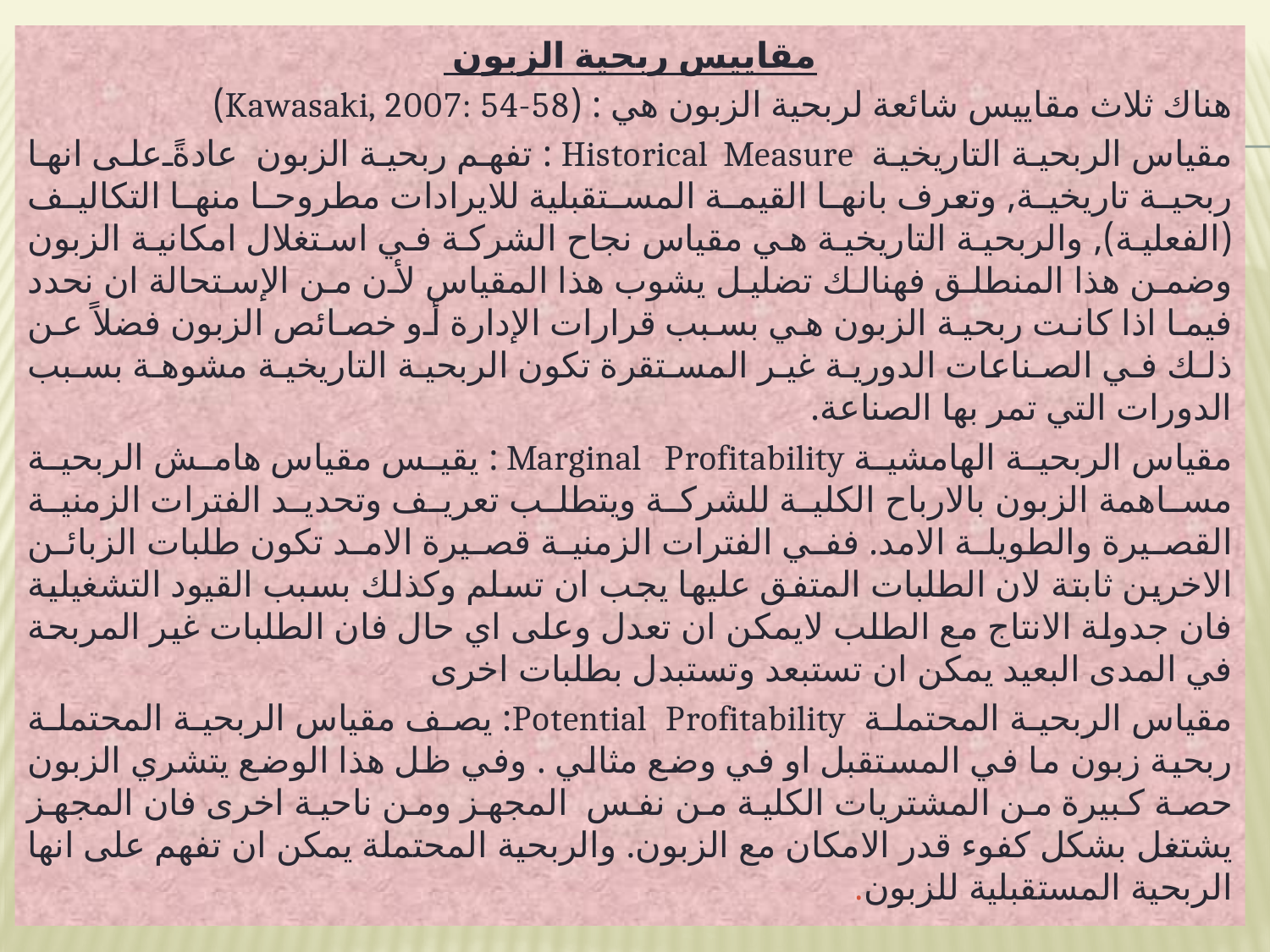

مقاييس ربحية الزبون
هناك ثلاث مقاييس شائعة لربحية الزبون هي : (Kawasaki, 2007: 54-58)
مقياس الربحية التاريخية  Historical Measure : تفهم ربحية الزبون عادةً على انها ربحية تاريخية, وتعرف بانها القيمة المستقبلية للايرادات مطروحا منها التكاليف (الفعلية), والربحية التاريخية هي مقياس نجاح الشركة في استغلال امكانية الزبون وضمن هذا المنطلق فهنالك تضليل يشوب هذا المقياس لأن من الإستحالة ان نحدد فيما اذا كانت ربحية الزبون هي بسبب قرارات الإدارة أو خصائص الزبون فضلاً عن ذلك في الصناعات الدورية غير المستقرة تكون الربحية التاريخية مشوهة بسبب الدورات التي تمر بها الصناعة.
مقياس الربحية الهامشية Marginal Profitability : يقيس مقياس هامش الربحية مساهمة الزبون بالارباح الكلية للشركة ويتطلب تعريف وتحديد الفترات الزمنية القصيرة والطويلة الامد. ففي الفترات الزمنية قصيرة الامد تكون طلبات الزبائن الاخرين ثابتة لان الطلبات المتفق عليها يجب ان تسلم وكذلك بسبب القيود التشغيلية فان جدولة الانتاج مع الطلب لايمكن ان تعدل وعلى اي حال فان الطلبات غير المربحة في المدى البعيد يمكن ان تستبعد وتستبدل بطلبات اخرى
مقياس الربحية المحتملة  Potential Profitability: يصف مقياس الربحية المحتملة ربحية زبون ما في المستقبل او في وضع مثالي . وفي ظل هذا الوضع يتشري الزبون حصة كبيرة من المشتريات الكلية من نفس  المجهز ومن ناحية اخرى فان المجهز يشتغل بشكل كفوء قدر الامكان مع الزبون. والربحية المحتملة يمكن ان تفهم على انها الربحية المستقبلية للزبون.